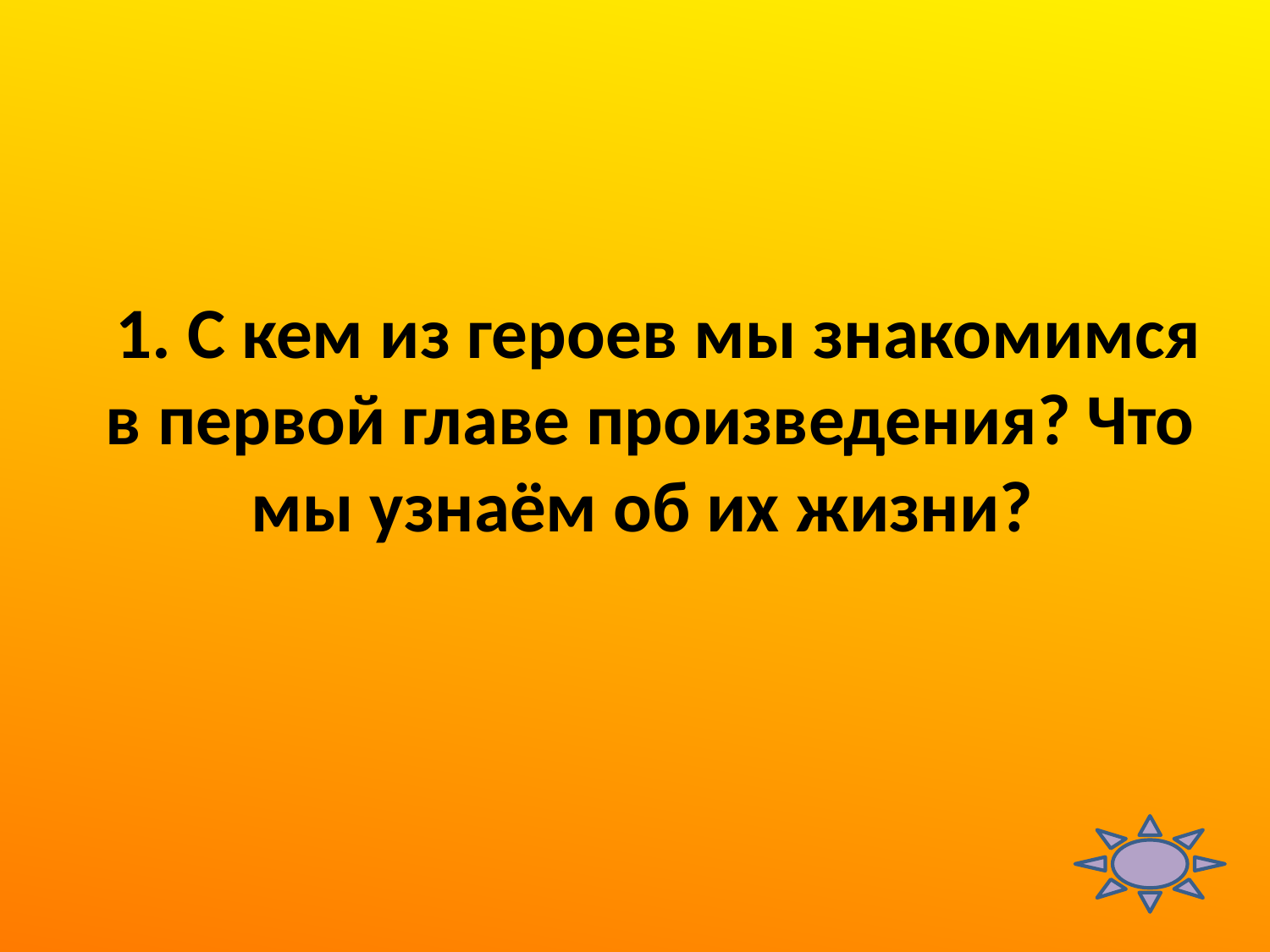

# 1. С кем из героев мы знакомимся в первой главе произведения? Что мы узнаём об их жизни?